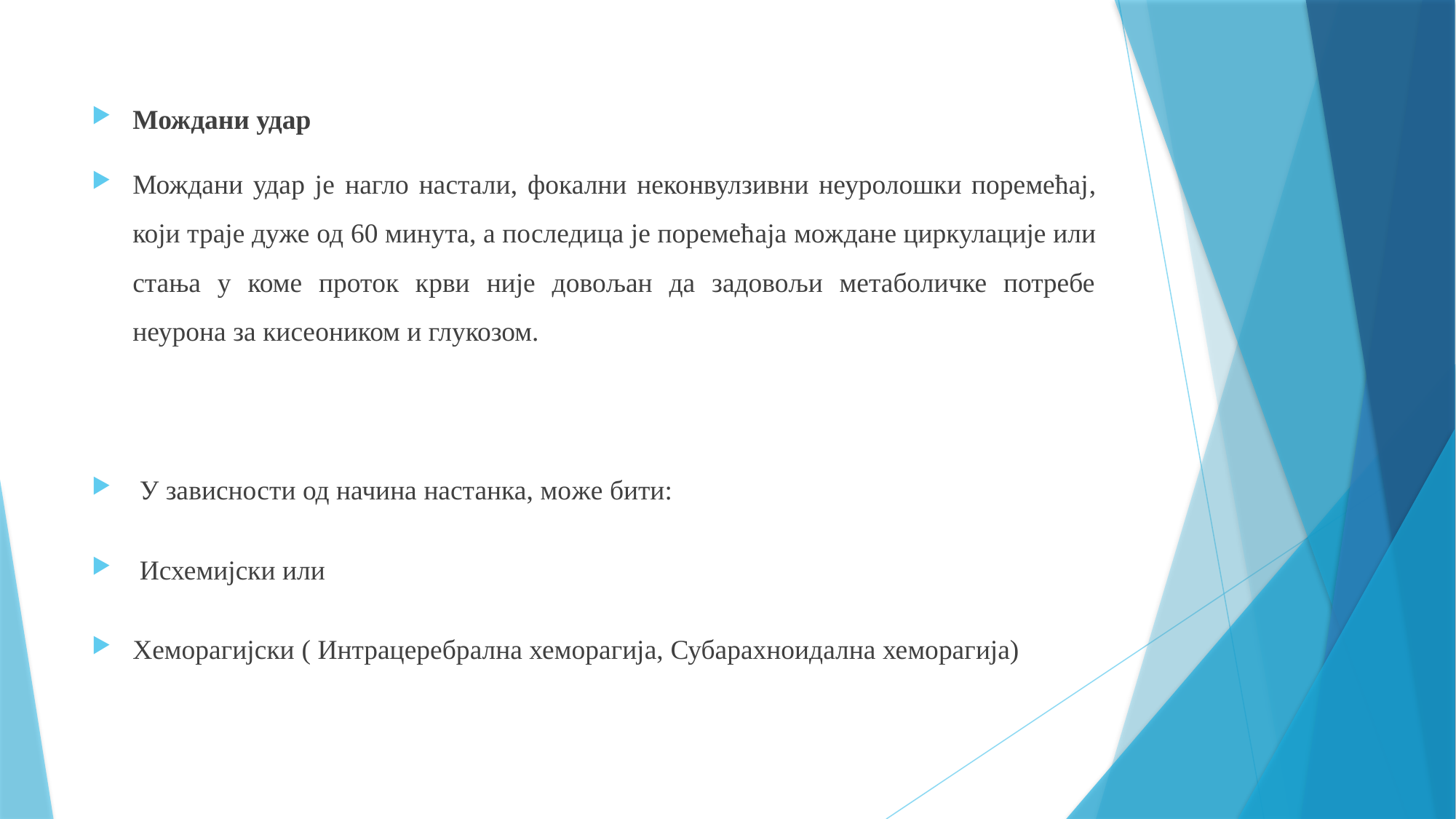

Мождани удар
Мождани удар је нагло настали, фокални неконвулзивни неуролошки поремећај, који траје дуже од 60 минута, а последица је поремећаја мождане циркулације или стања у коме проток крви није довољан да задовољи метаболичке потребе неурона за кисеоником и глукозом.

 У зависности од начина настанка, може бити:
 Исхемијски или
Хеморагијски ( Интрацеребрална хеморагија, Субарахноидална хеморагија)